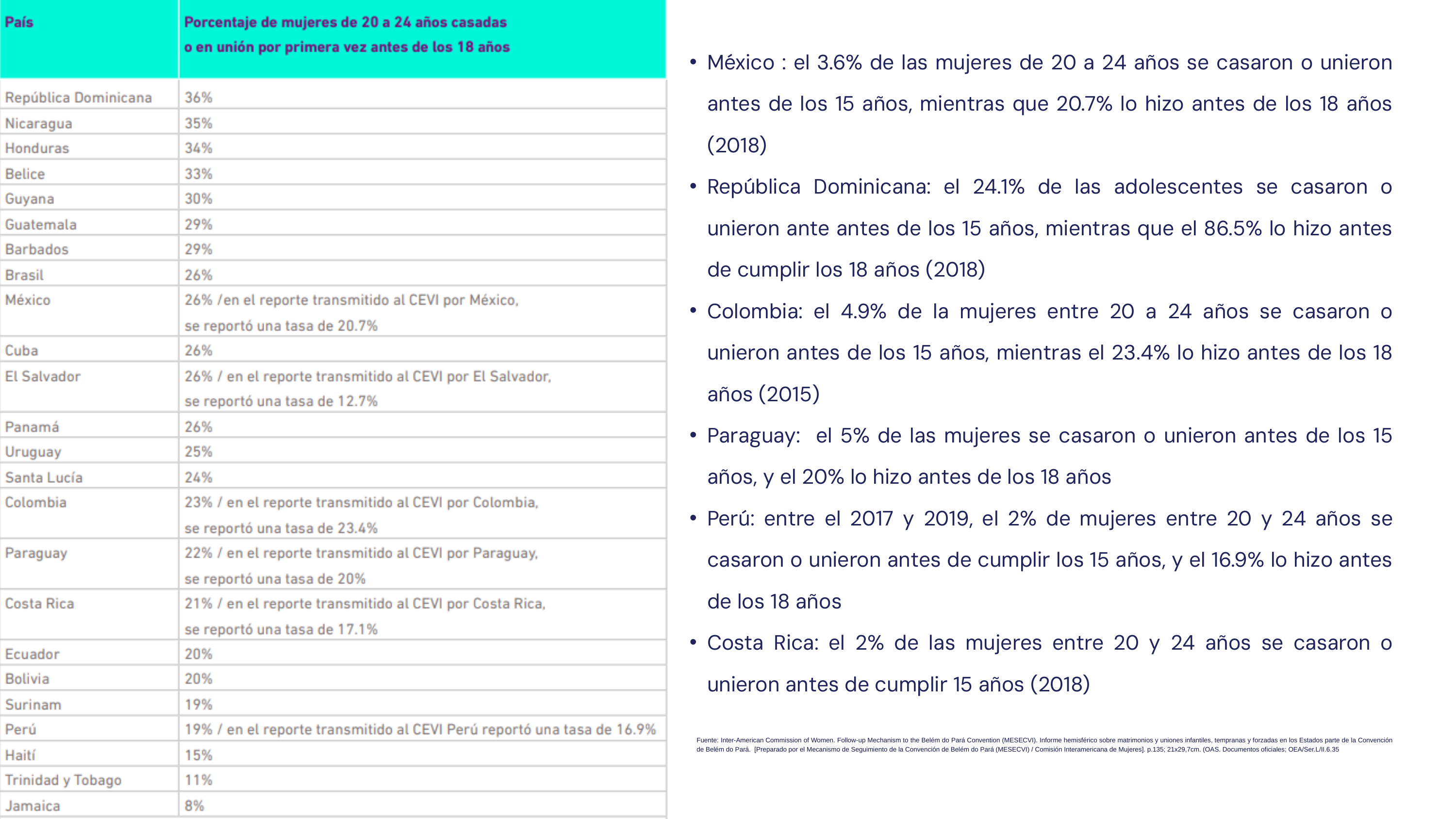

México : el 3.6% de las mujeres de 20 a 24 años se casaron o unieron antes de los 15 años, mientras que 20.7% lo hizo antes de los 18 años (2018)
República Dominicana: el 24.1% de las adolescentes se casaron o unieron ante antes de los 15 años, mientras que el 86.5% lo hizo antes de cumplir los 18 años (2018)
Colombia: el 4.9% de la mujeres entre 20 a 24 años se casaron o unieron antes de los 15 años, mientras el 23.4% lo hizo antes de los 18 años (2015)
Paraguay:  el 5% de las mujeres se casaron o unieron antes de los 15 años, y el 20% lo hizo antes de los 18 años
Perú: entre el 2017 y 2019, el 2% de mujeres entre 20 y 24 años se casaron o unieron antes de cumplir los 15 años, y el 16.9% lo hizo antes de los 18 años
Costa Rica: el 2% de las mujeres entre 20 y 24 años se casaron o unieron antes de cumplir 15 años (2018)
Fuente: Inter-American Commission of Women. Follow-up Mechanism to the Belém do Pará Convention (MESECVI). Informe hemisférico sobre matrimonios y uniones infantiles, tempranas y forzadas en los Estados parte de la Convención de Belém do Pará.  [Preparado por el Mecanismo de Seguimiento de la Convención de Belém do Pará (MESECVI) / Comisión Interamericana de Mujeres]. p.135; 21x29,7cm. (OAS. Documentos oficiales; OEA/Ser.L/II.6.35